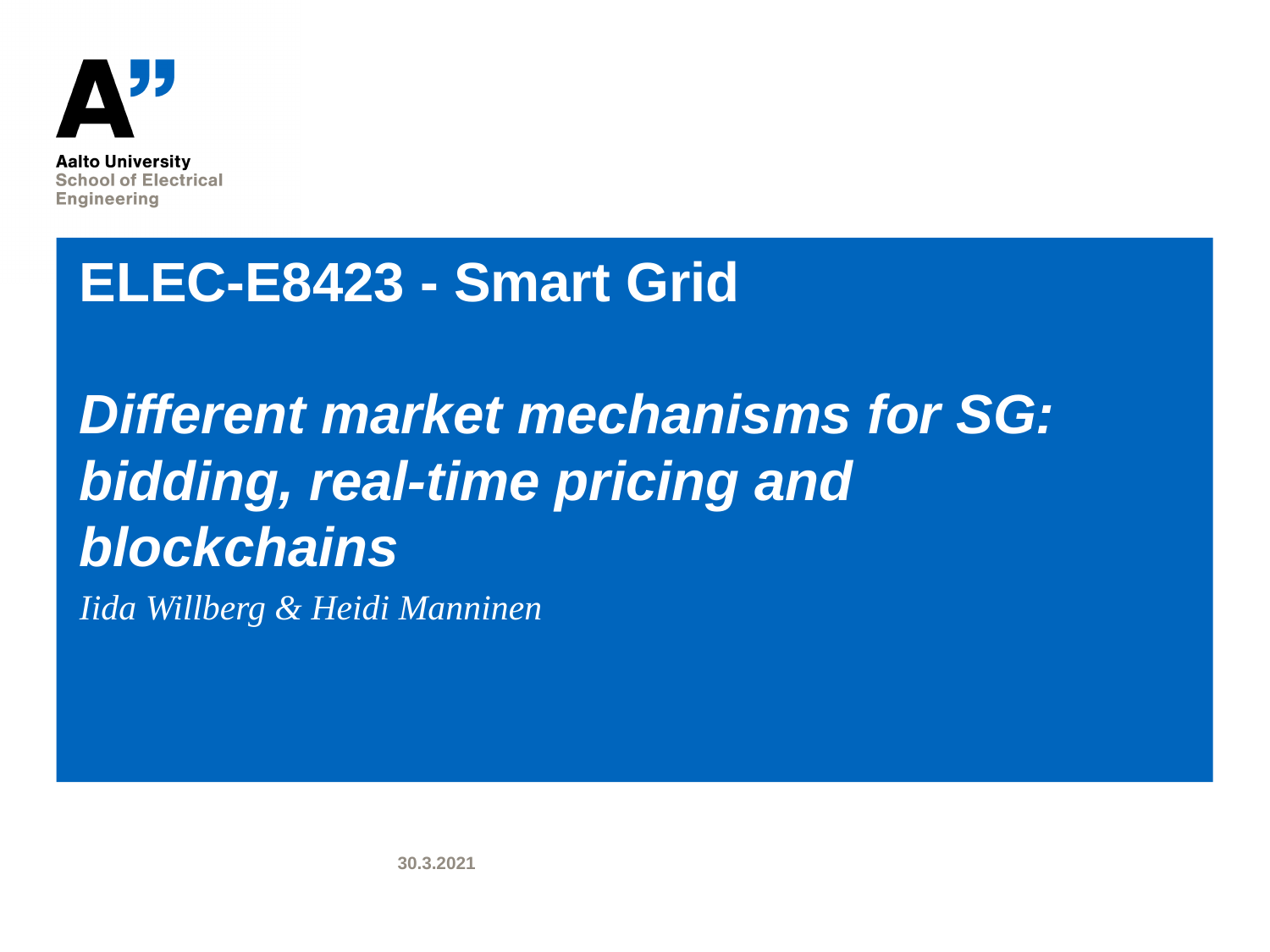

# ELEC-E8423 - Smart Grid Different market mechanisms for SG: bidding, real-time pricing and blockchains
Iida Willberg & Heidi Manninen

30.3.2021